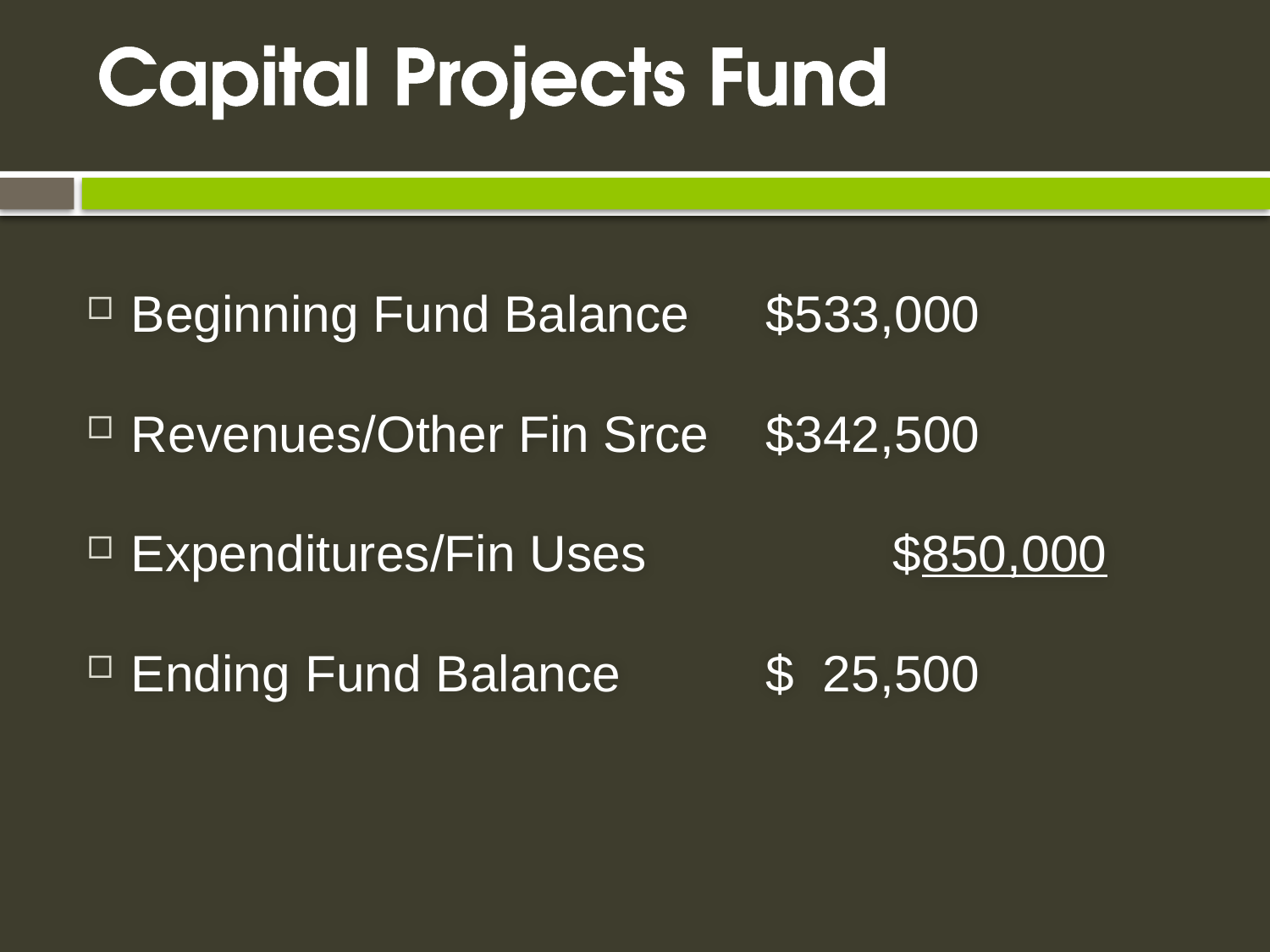

# Capital Projects Fund
Beginning Fund Balance	$533,000

Revenues/Other Fin Srce	$342,500

Expenditures/Fin Uses		$850,000

Ending Fund Balance		$  25,500